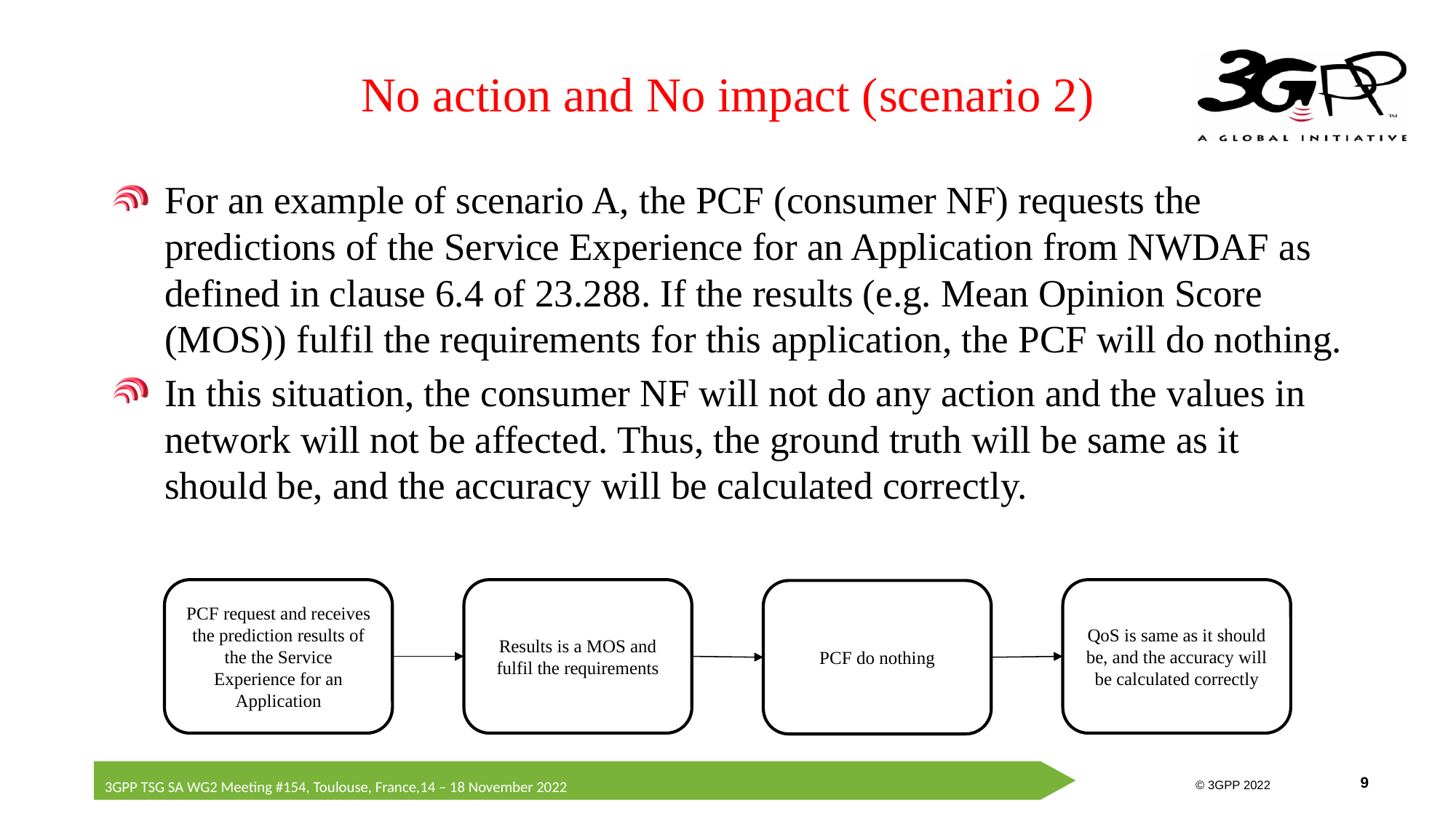

# No action and No impact (scenario 2)
For an example of scenario A, the PCF (consumer NF) requests the predictions of the Service Experience for an Application from NWDAF as defined in clause 6.4 of 23.288. If the results (e.g. Mean Opinion Score (MOS)) fulfil the requirements for this application, the PCF will do nothing.
In this situation, the consumer NF will not do any action and the values in network will not be affected. Thus, the ground truth will be same as it should be, and the accuracy will be calculated correctly.
PCF request and receives the prediction results of the the Service Experience for an Application
Results is a MOS and fulfil the requirements
QoS is same as it should be, and the accuracy will be calculated correctly
PCF do nothing